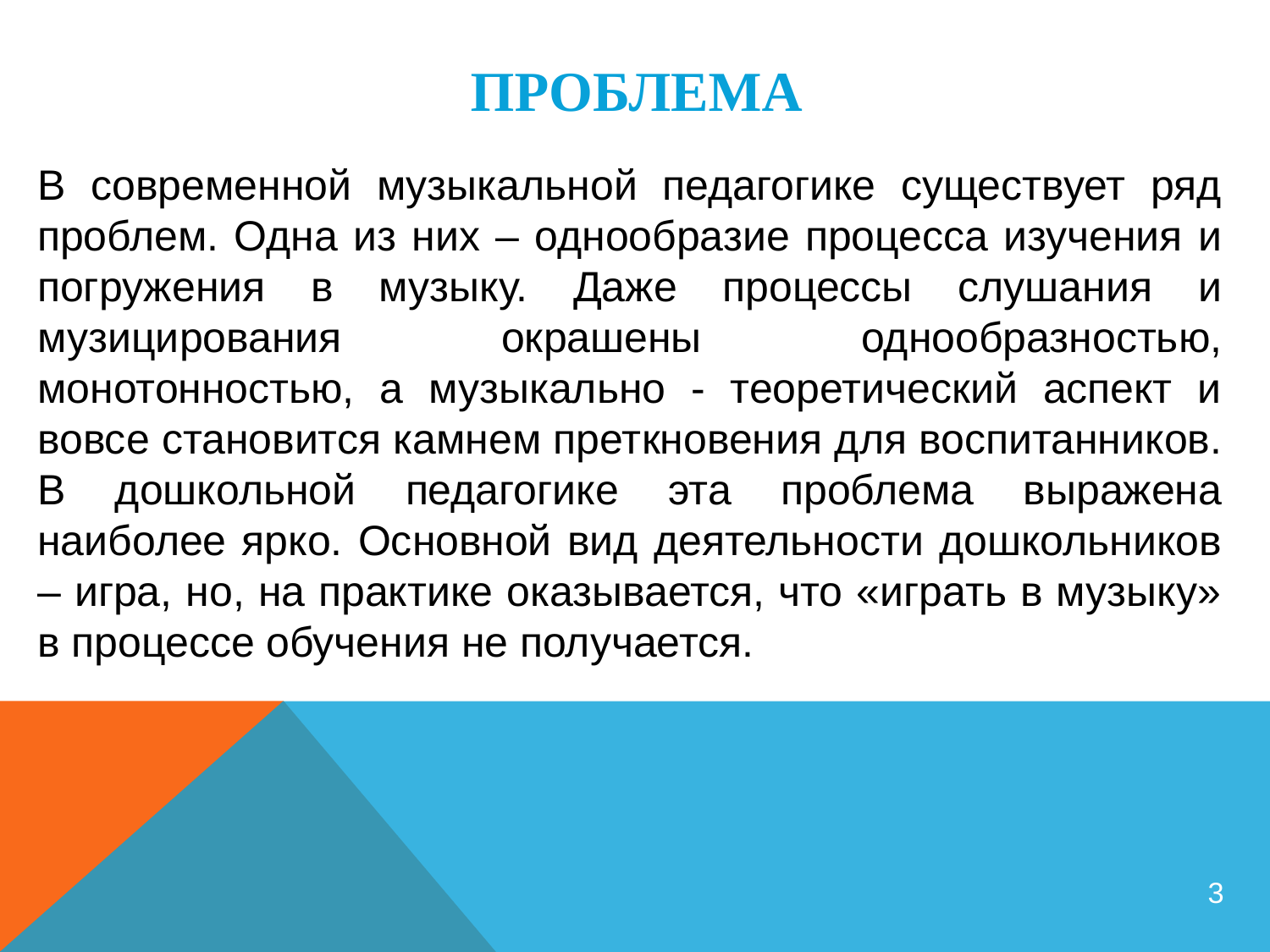

# Проблема
В современной музыкальной педагогике существует ряд проблем. Одна из них – однообразие процесса изучения и погружения в музыку. Даже процессы слушания и музицирования окрашены однообразностью, монотонностью, а музыкально - теоретический аспект и вовсе становится камнем преткновения для воспитанников. В дошкольной педагогике эта проблема выражена наиболее ярко. Основной вид деятельности дошкольников – игра, но, на практике оказывается, что «играть в музыку» в процессе обучения не получается.
3